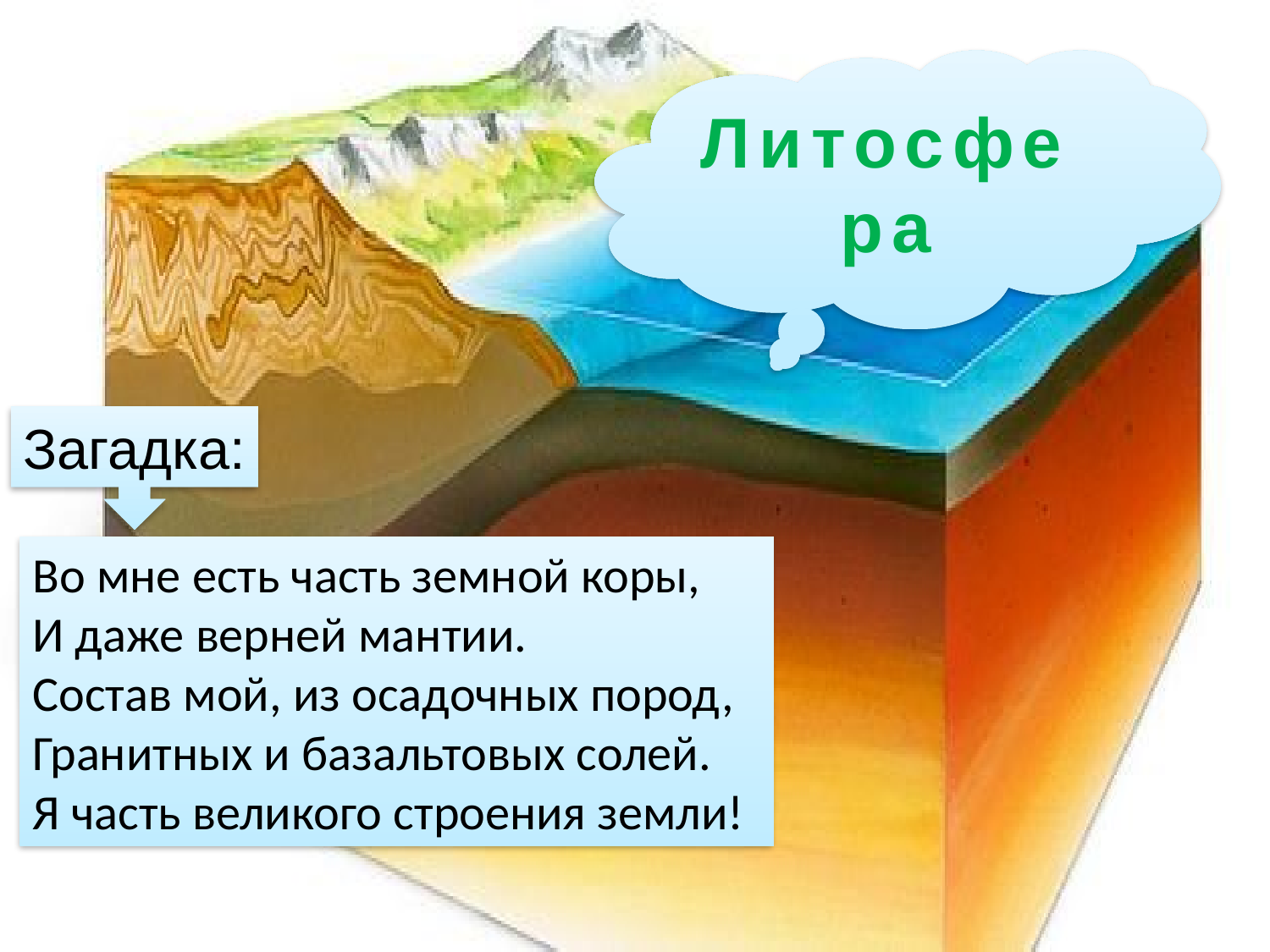

Литосфера
Загадка:
Во мне есть часть земной коры,
И даже верней мантии.
Состав мой, из осадочных пород,
Гранитных и базальтовых солей.
Я часть великого строения земли!